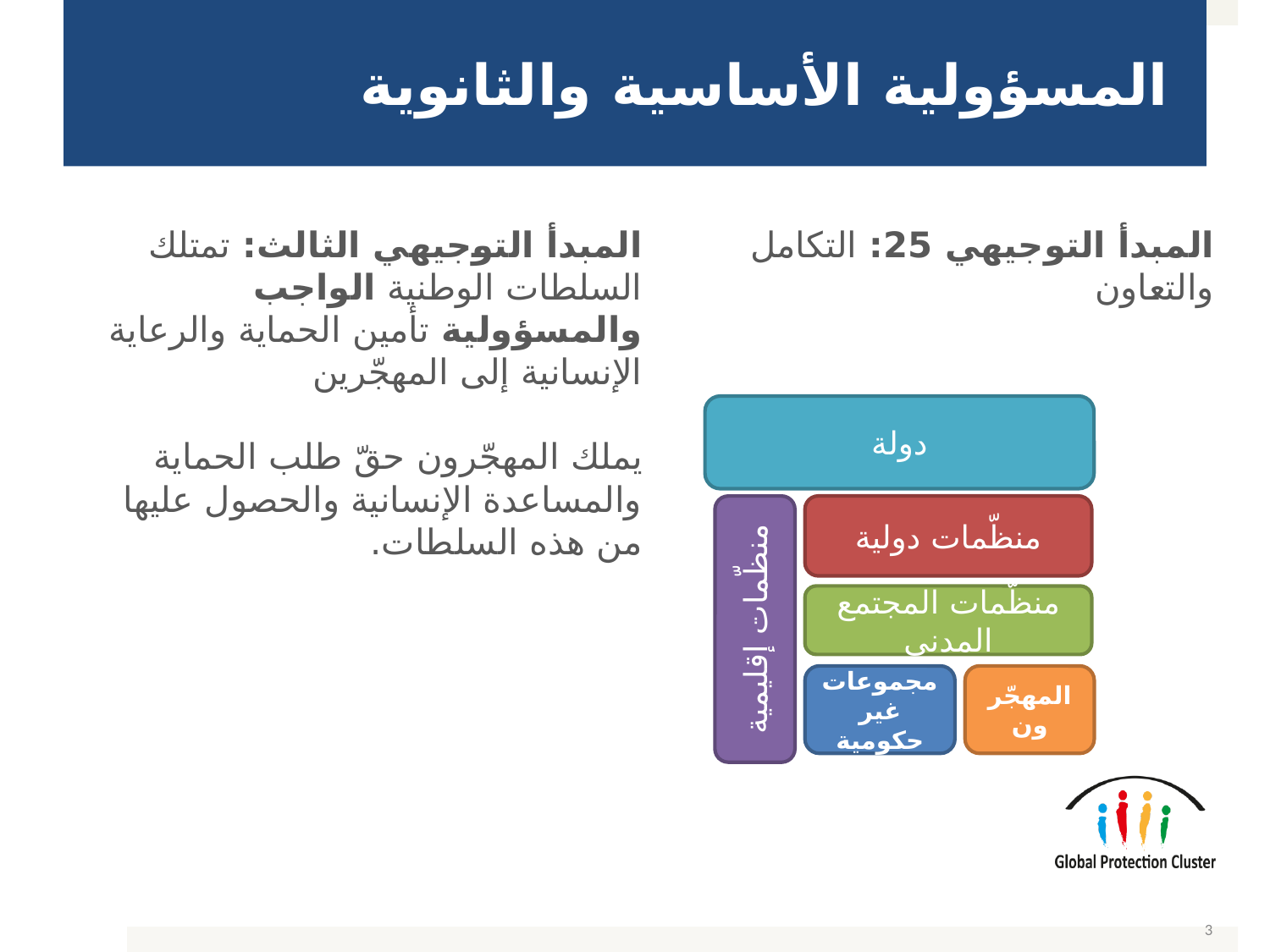

# المسؤولية الأساسية والثانوية
المبدأ التوجيهي الثالث: تمتلك السلطات الوطنية الواجب والمسؤولية تأمين الحماية والرعاية الإنسانية إلى المهجّرين

يملك المهجّرون حقّ طلب الحماية والمساعدة الإنسانية والحصول عليها من هذه السلطات.
المبدأ التوجيهي 25: التكامل والتعاون

دولة
منظّمات دولية
منظّمات المجتمع المدني
منظّمات إقليمية
مجموعات غير حكومية
المهجّرون